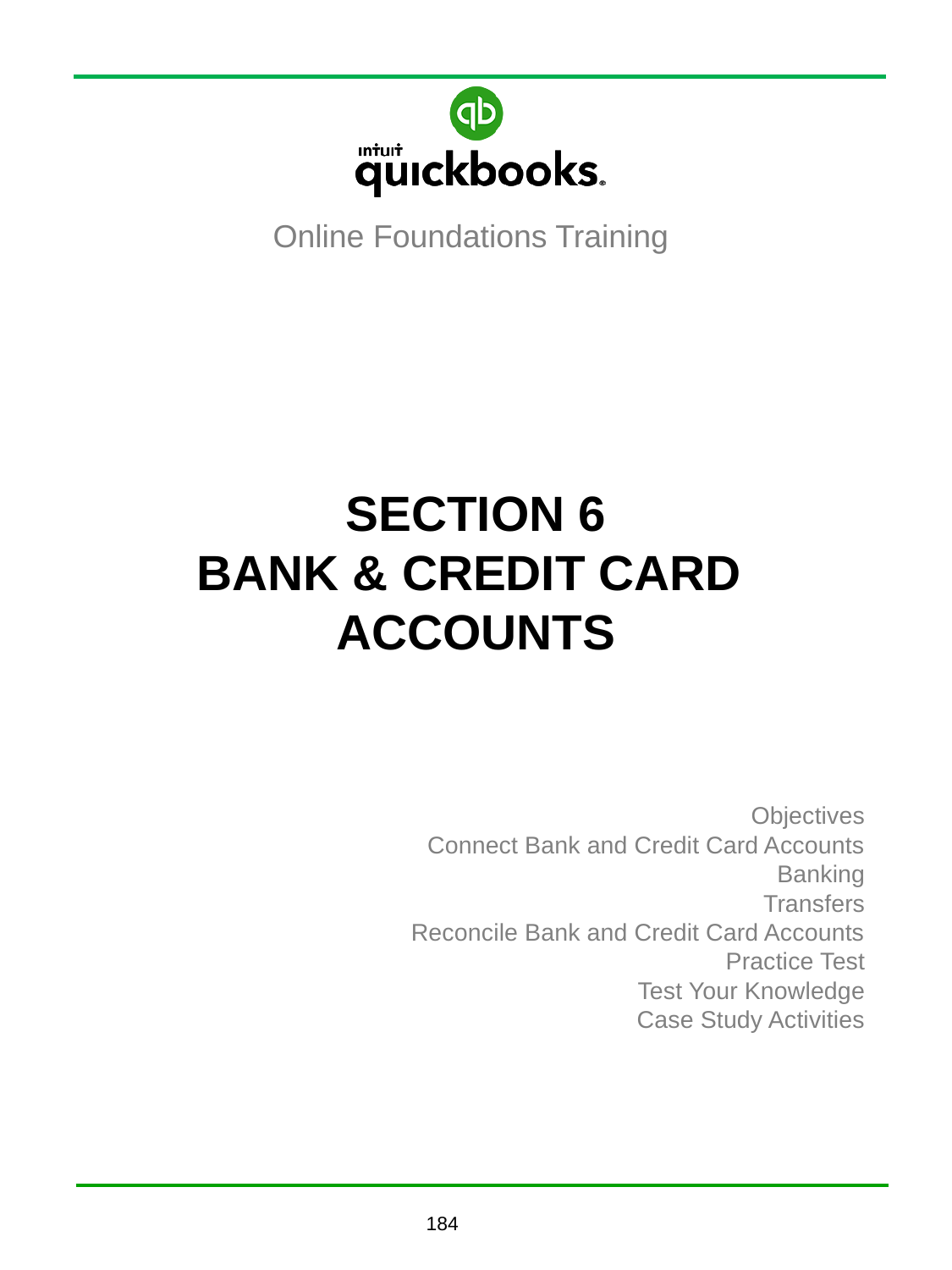

Online Foundations Training
# Section 6 bank & Credit Card Accounts
Objectives
Connect Bank and Credit Card Accounts
Banking
Transfers
Reconcile Bank and Credit Card Accounts
Practice Test
Test Your Knowledge
 Case Study Activities